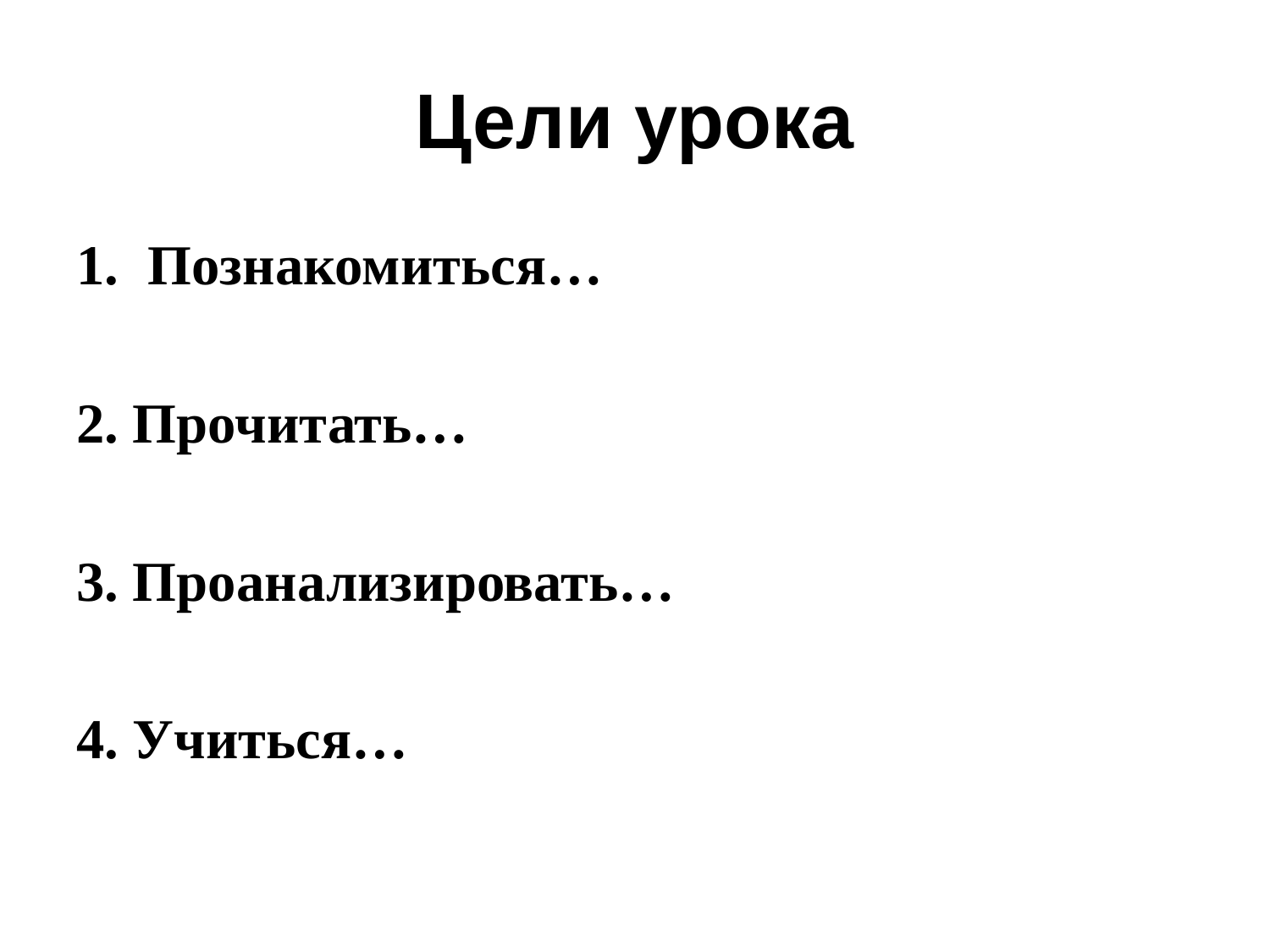

# Цели урока
Познакомиться…

2. Прочитать…

3. Проанализировать…

4. Учиться…